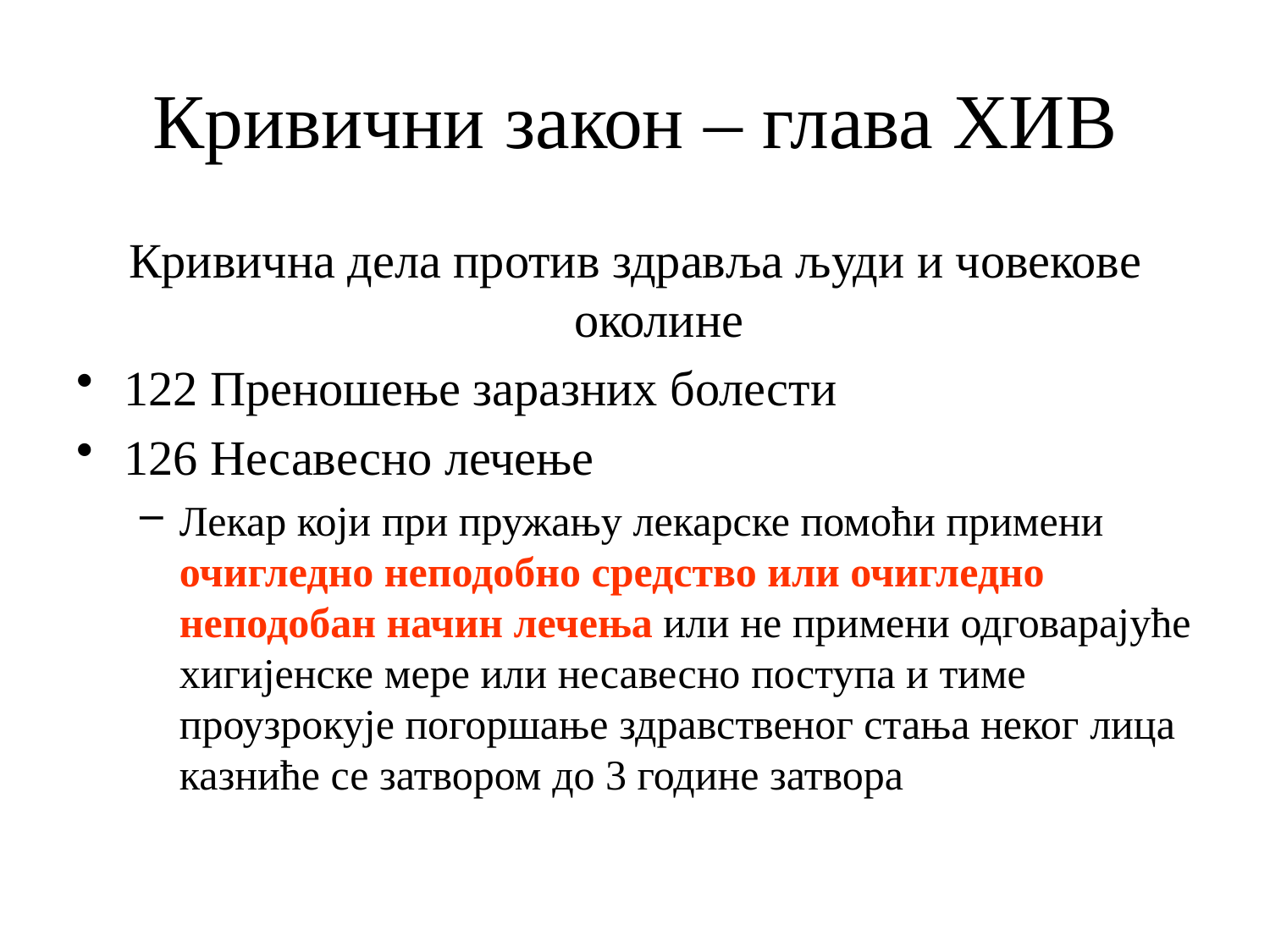

# Кривични закон – глава XИВ
Кривична дела против здравља људи и човекове околине
122 Преношење заразних болести
126 Несавесно лечење
Лекар који при пружању лекарске помоћи примени очигледно неподобно средство или очигледно неподобан начин лечења или не примени одговарајуће хигијенске мере или несавесно поступа и тиме проузрокује погоршање здравственог стања неког лица казниће се затвором до 3 године затвора